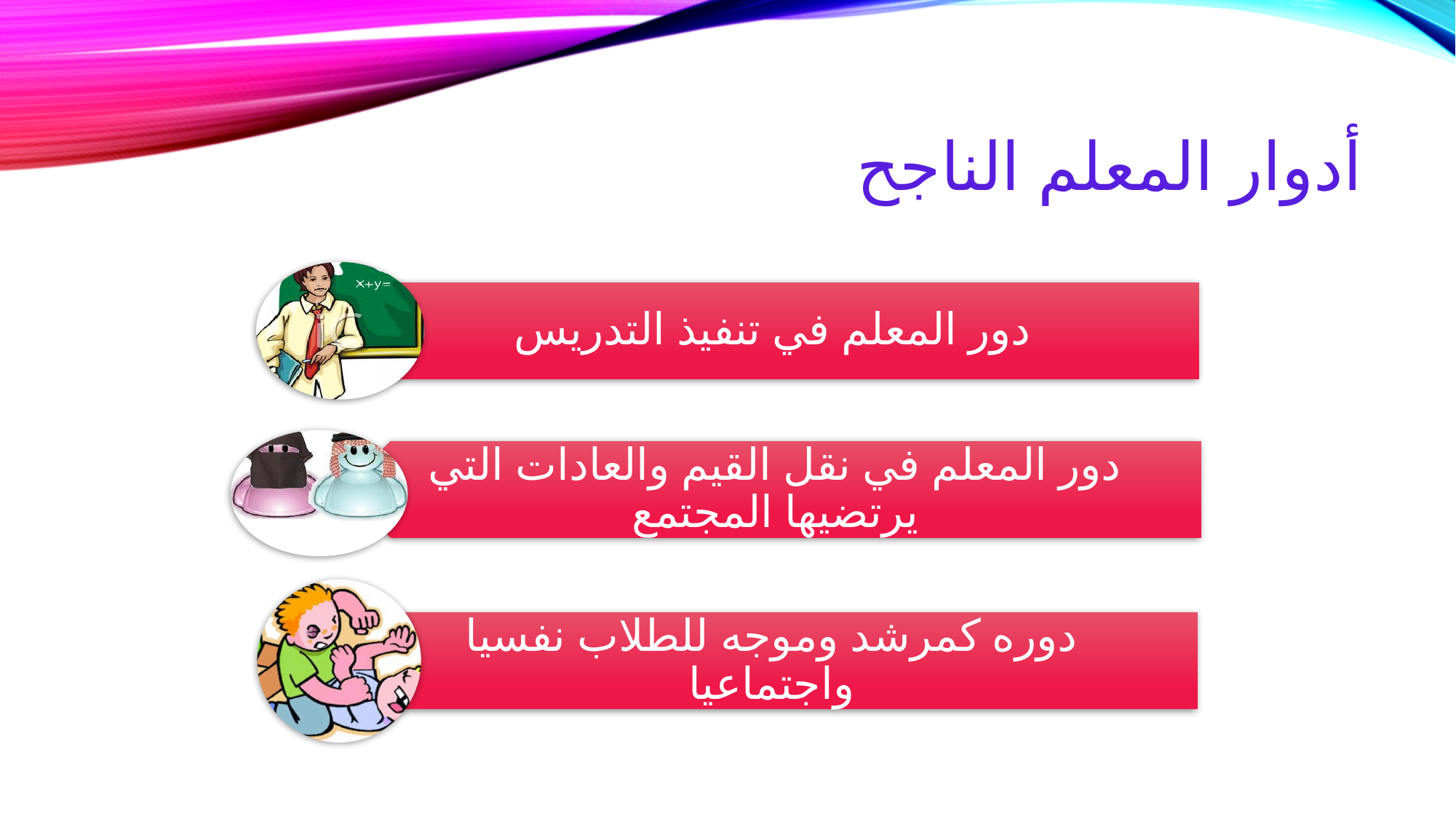

# أدوار المعلم الناجح
دور المعلم في تنفيذ التدريس
دور المعلم في نقل القيم والعادات التي يرتضيها المجتمع
دوره كمرشد وموجه للطلاب نفسيا واجتماعيا